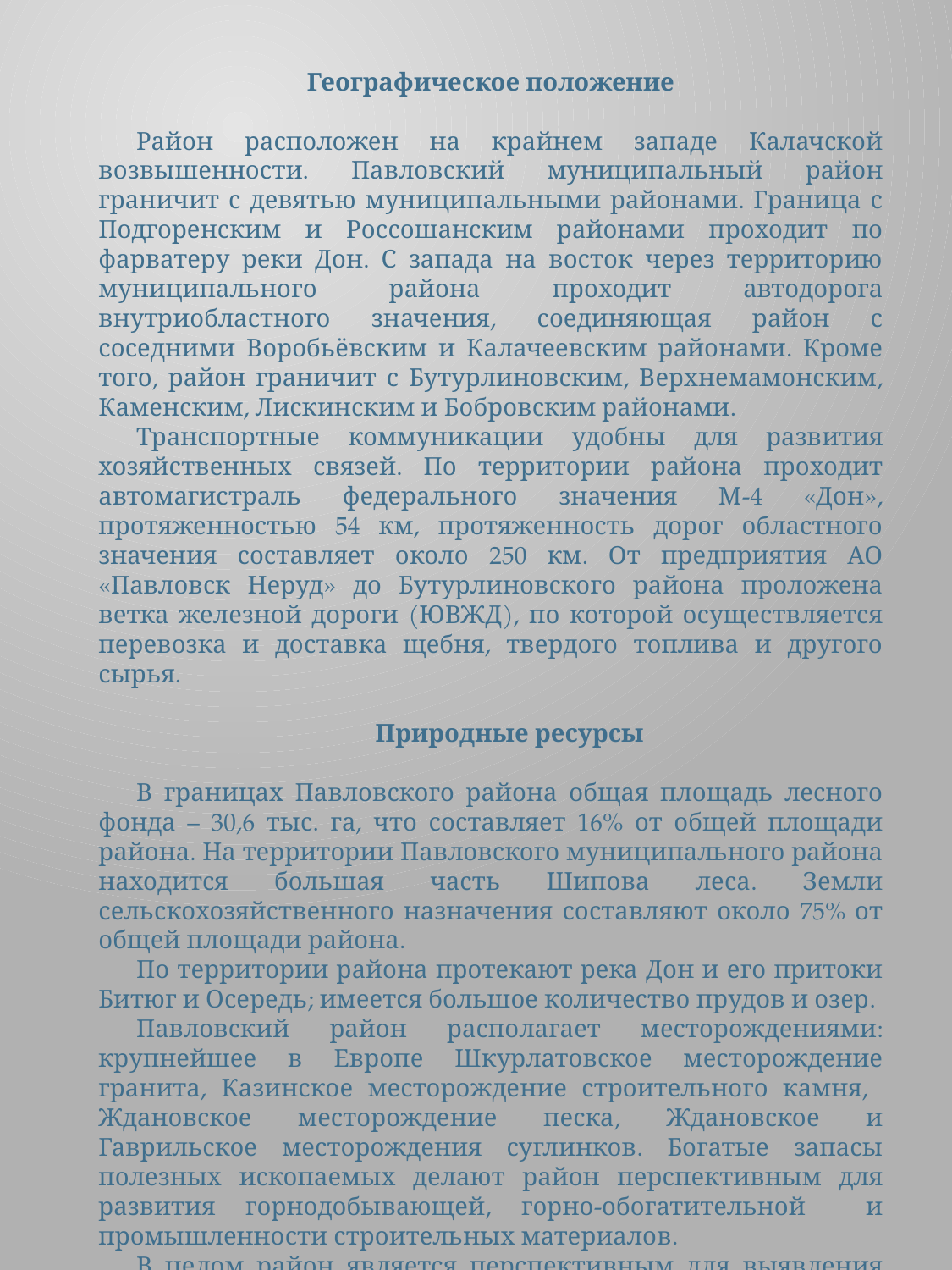

Географическое положение

Район расположен на крайнем западе Калачской возвышенности. Павловский муниципальный район граничит с девятью муниципальными районами. Граница с Подгоренским и Россошанским районами проходит по фарватеру реки Дон. С запада на восток через территорию муниципального района проходит автодорога внутриобластного значения, соединяющая район с соседними Воробьёвским и Калачеевским районами. Кроме того, район граничит с Бутурлиновским, Верхнемамонским, Каменским, Лискинским и Бобровским районами.
Транспортные коммуникации удобны для развития хозяйственных связей. По территории района проходит автомагистраль федерального значения М-4 «Дон», протяженностью 54 км, протяженность дорог областного значения составляет около 250 км. От предприятия АО «Павловск Неруд» до Бутурлиновского района проложена ветка железной дороги (ЮВЖД), по которой осуществляется перевозка и доставка щебня, твердого топлива и другого сырья.

Природные ресурсы

В границах Павловского района общая площадь лесного фонда – 30,6 тыс. га, что составляет 16% от общей площади района. На территории Павловского муниципального района находится большая часть Шипова леса. Земли сельскохозяйственного назначения составляют около 75% от общей площади района.
По территории района протекают река Дон и его притоки Битюг и Осередь; имеется большое количество прудов и озер.
Павловский район располагает месторождениями: крупнейшее в Европе Шкурлатовское месторождение гранита, Казинское месторождение строительного камня,  Ждановское месторождение песка, Ждановское и Гаврильское месторождения суглинков. Богатые запасы полезных ископаемых делают район перспективным для развития горнодобывающей, горно-обогатительной  и промышленности строительных материалов.
В целом район является перспективным для выявления новых месторождений строительных песков и суглинков.